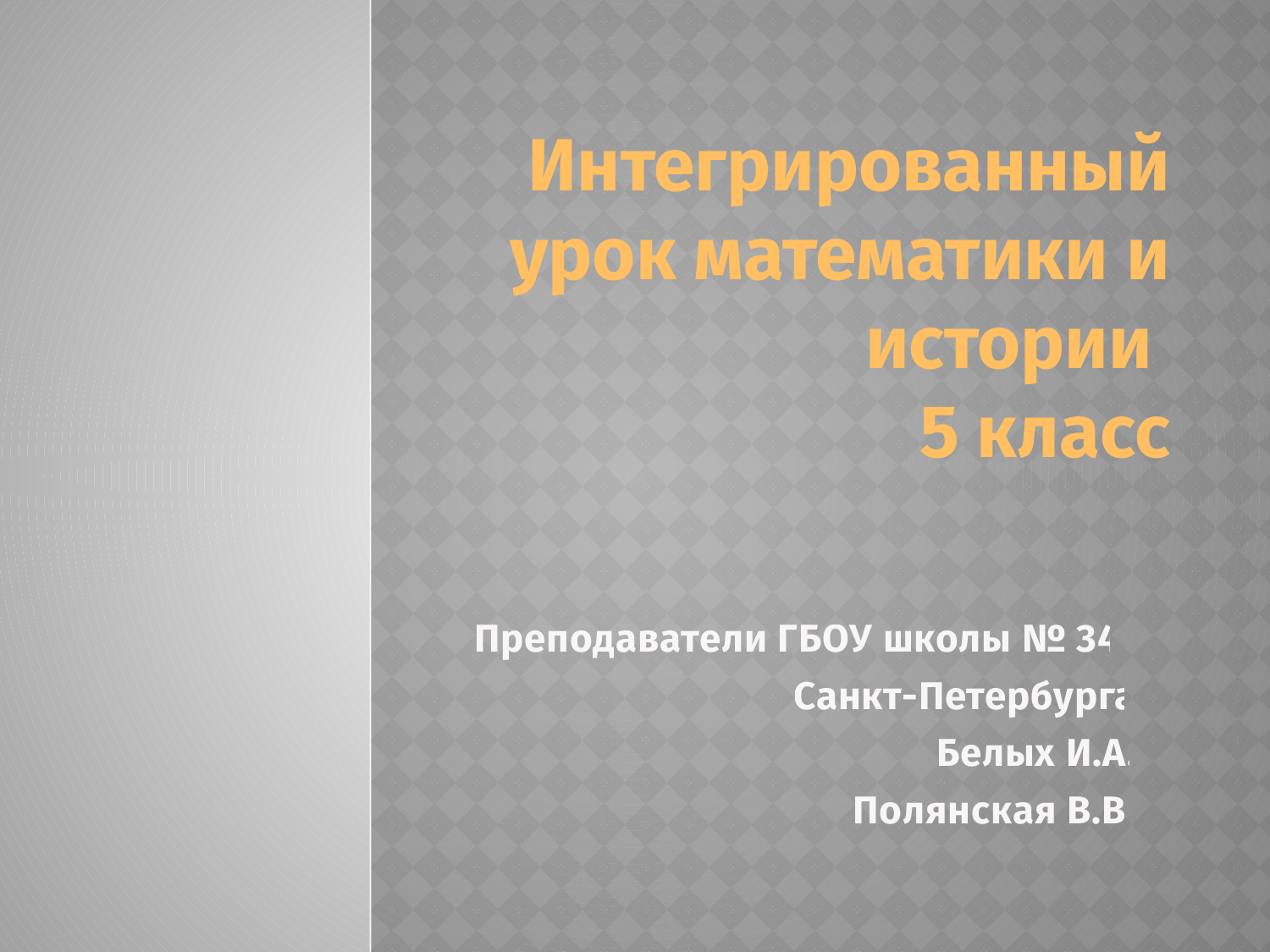

# Интегрированный урок математики и истории 5 класс
Преподаватели ГБОУ школы № 341
Санкт-Петербурга
Белых И.А.
Полянская В.В.